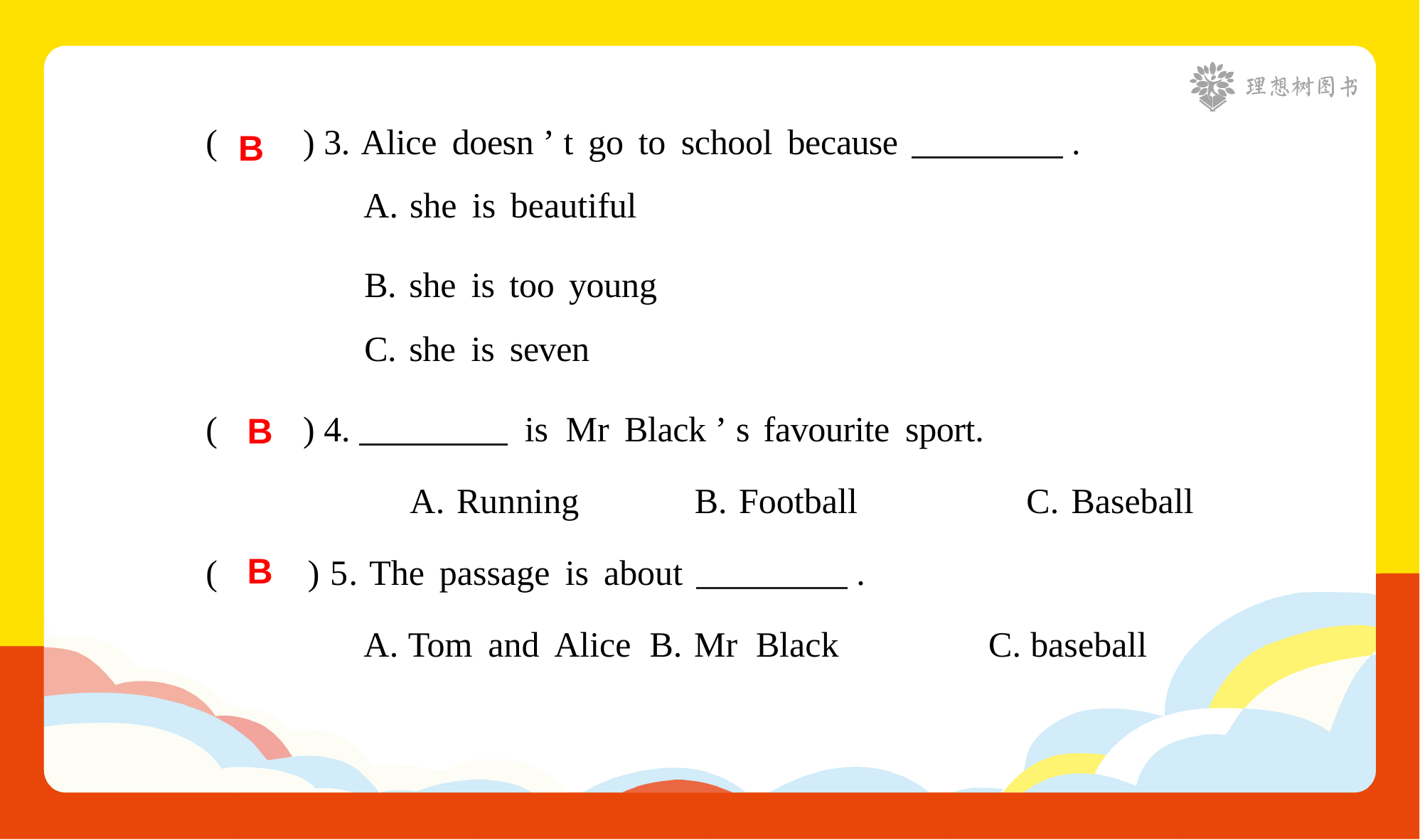

B

(         ) 3. Alice doesn ’ t go to school because                   .

A. she is beautiful
B. she is too young
C. she is seven

(         ) 4.                    is  Mr Black ’ s favourite sport.

A. Running            B. Football                   C. Baseball

(         ) 5. The passage is about                   .

A. Tom and Alice  B. Mr  Black                C. baseball
B
B